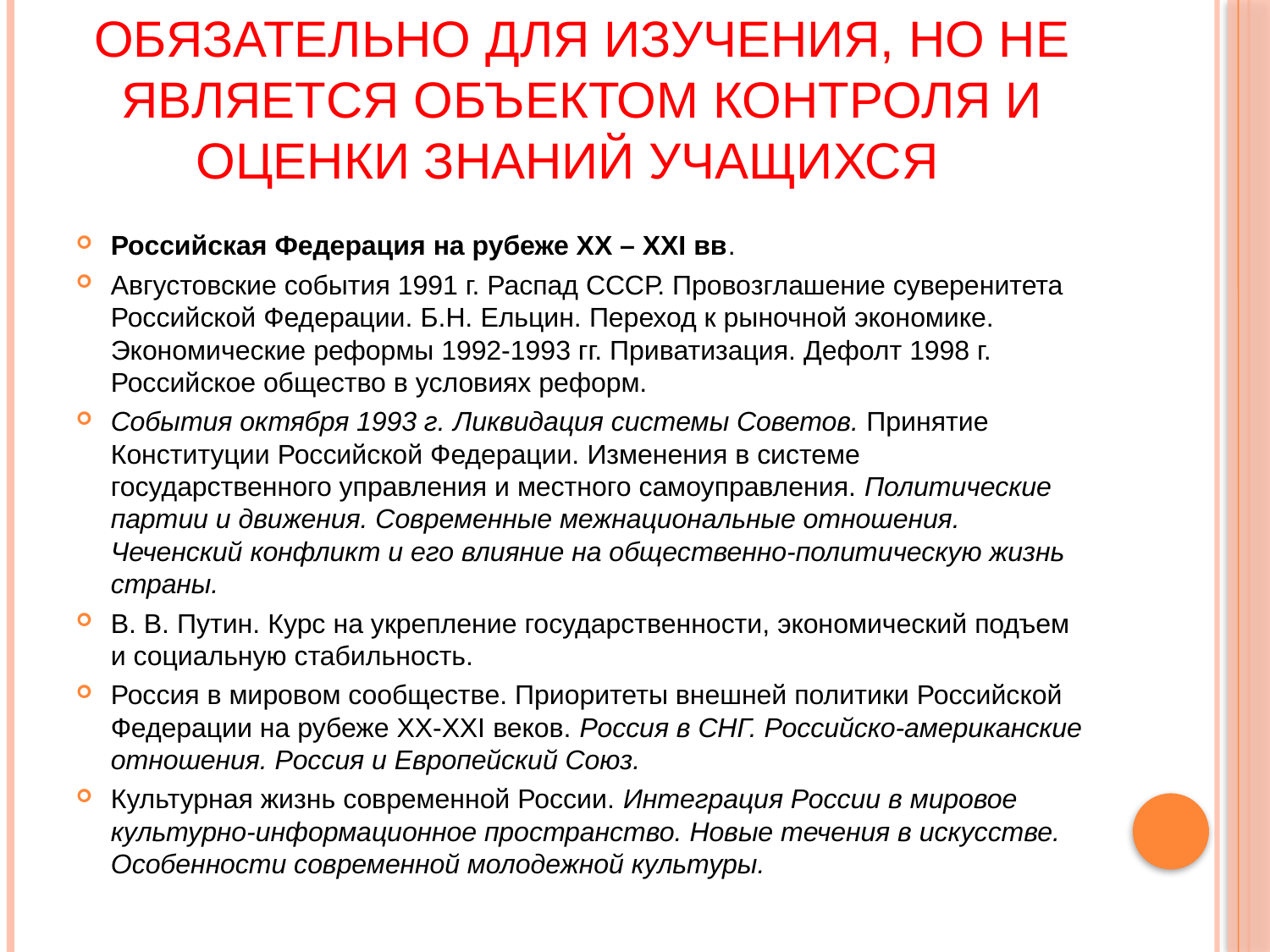

# обязательно для изучения, но не является объектом контроля и оценки знаний учащихся
Российская Федерация на рубеже ХХ – XXI вв.
Августовские события 1991 г. Распад СССР. Провозглашение суверенитета Российской Федерации. Б.Н. Ельцин. Переход к рыночной экономике. Экономические реформы 1992-1993 гг. Приватизация. Дефолт 1998 г. Российское общество в условиях реформ.
События октября 1993 г. Ликвидация системы Советов. Принятие Конституции Российской Федерации. Изменения в системе государственного управления и местного самоуправления. Политические партии и движения. Современные межнациональные отношения. Чеченский конфликт и его влияние на общественно-политическую жизнь страны.
В. В. Путин. Курс на укрепление государственности, экономический подъем и социальную стабильность.
Россия в мировом сообществе. Приоритеты внешней политики Российской Федерации на рубеже ХХ-XXI веков. Россия в СНГ. Российско-американские отношения. Россия и Европейский Союз.
Культурная жизнь современной России. Интеграция России в мировое культурно-информационное пространство. Новые течения в искусстве. Особенности современной молодежной культуры.